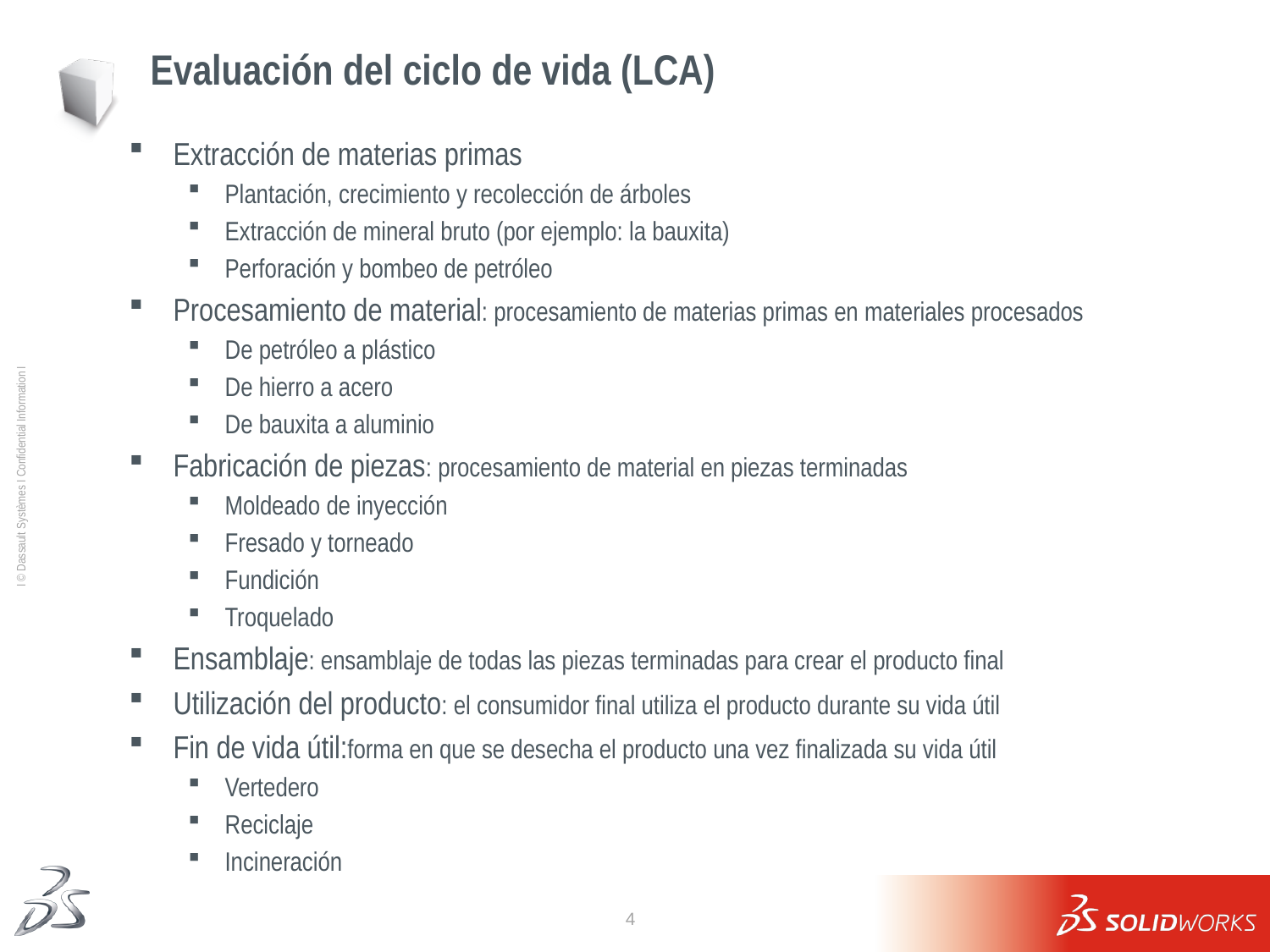

# Evaluación del ciclo de vida (LCA)
Extracción de materias primas
Plantación, crecimiento y recolección de árboles
Extracción de mineral bruto (por ejemplo: la bauxita)
Perforación y bombeo de petróleo
Procesamiento de material: procesamiento de materias primas en materiales procesados
De petróleo a plástico
De hierro a acero
De bauxita a aluminio
Fabricación de piezas: procesamiento de material en piezas terminadas
Moldeado de inyección
Fresado y torneado
Fundición
Troquelado
Ensamblaje: ensamblaje de todas las piezas terminadas para crear el producto final
Utilización del producto: el consumidor final utiliza el producto durante su vida útil
Fin de vida útil:forma en que se desecha el producto una vez finalizada su vida útil
Vertedero
Reciclaje
Incineración